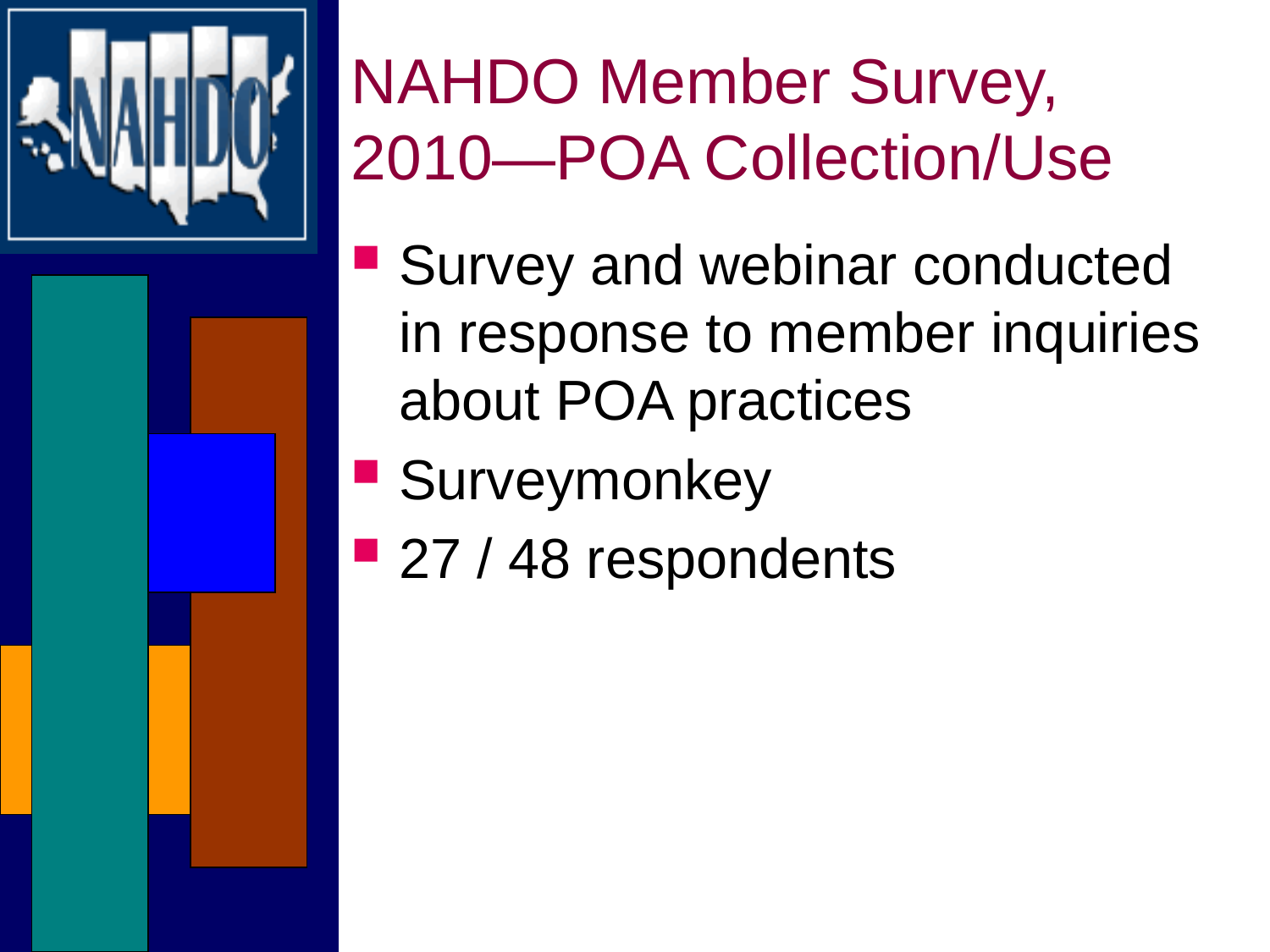

# NAHDO Member Survey, 2010—POA Collection/Use
Survey and webinar conducted in response to member inquiries about POA practices
Surveymonkey
27 / 48 respondents